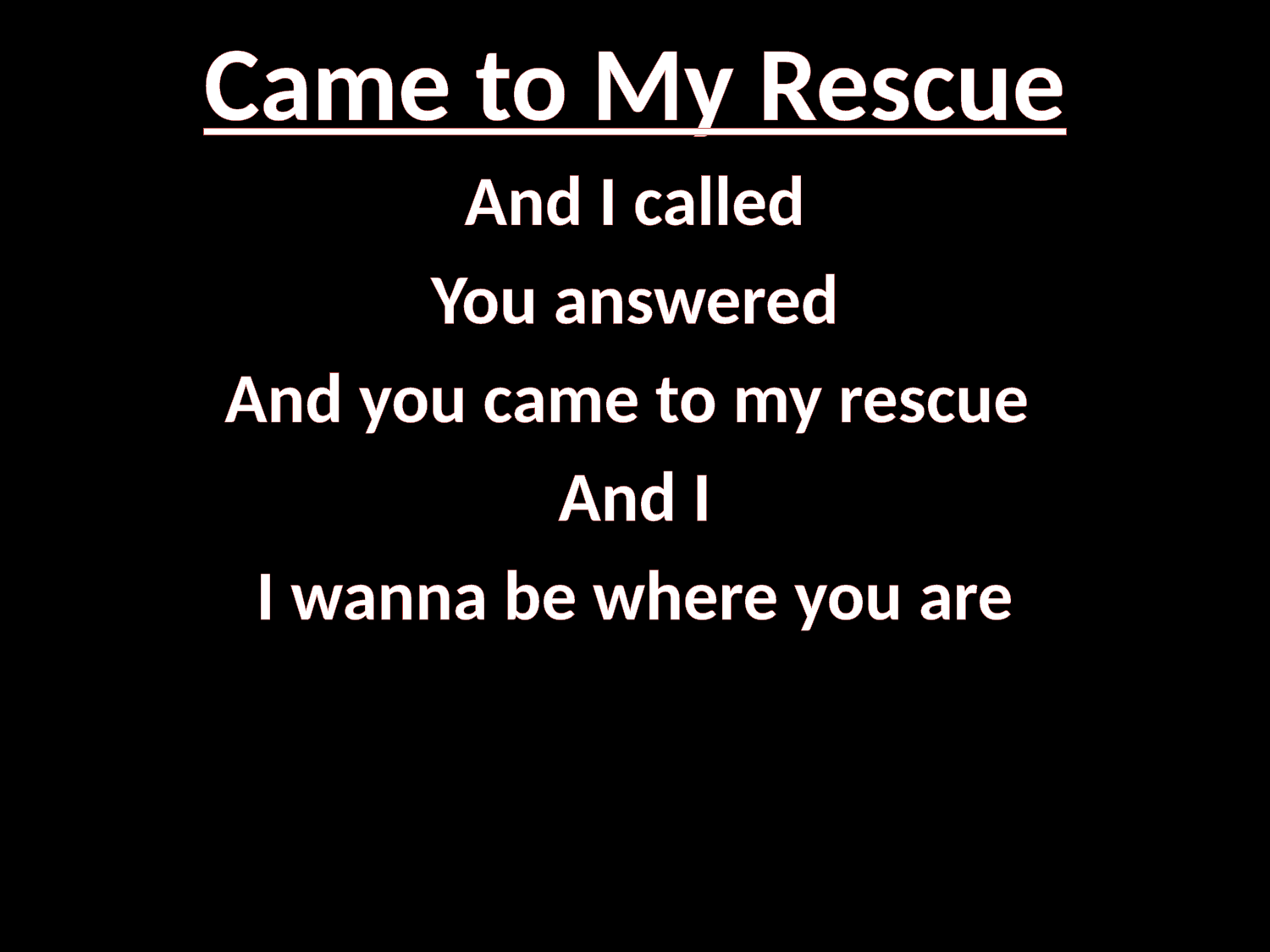

# Came to My Rescue
And I called
You answered
And you came to my rescue
And I
I wanna be where you are